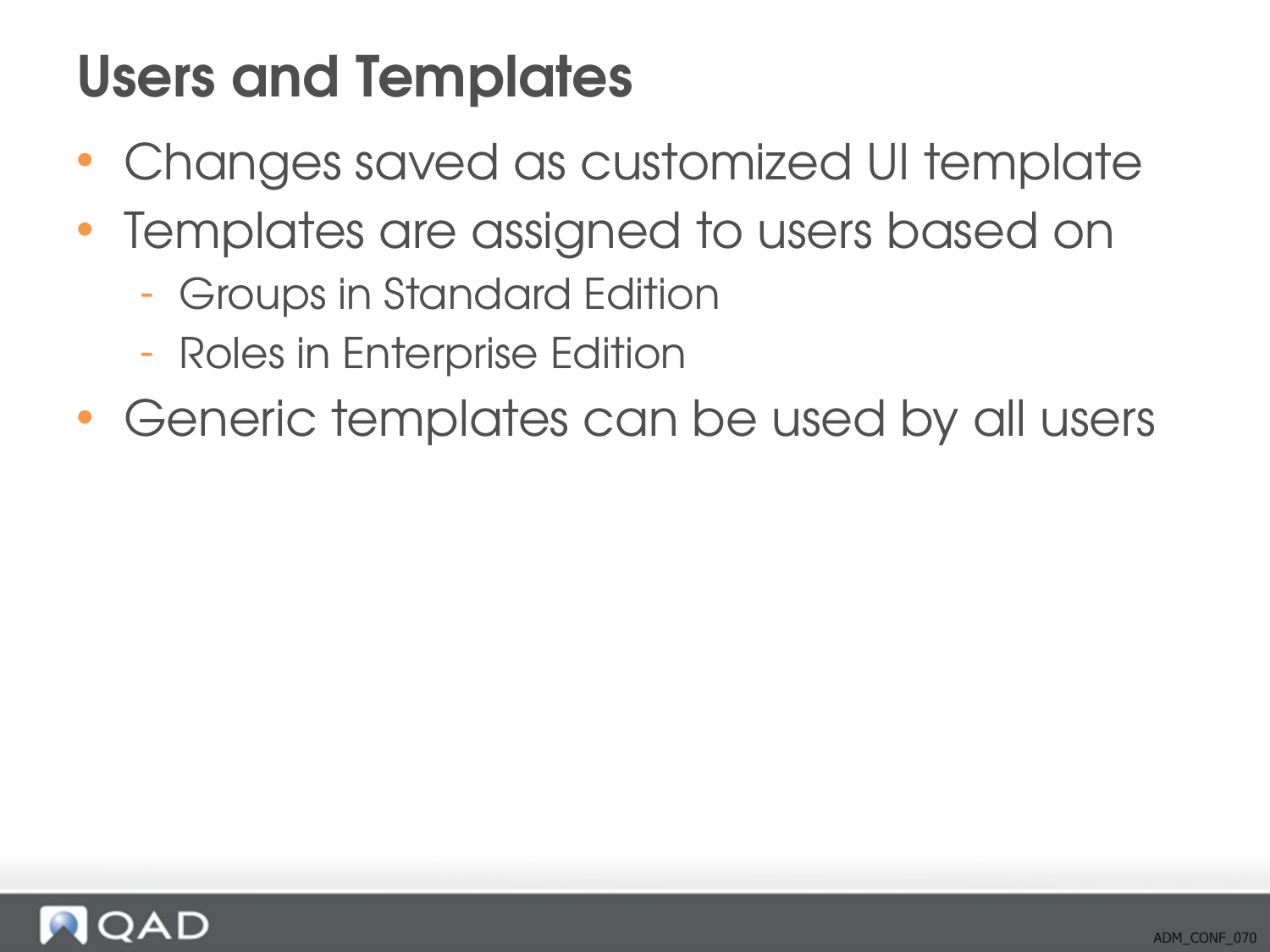

# Users and Templates
Changes saved as customized UI template
Templates are assigned to users based on
Groups in Standard Edition
Roles in Enterprise Edition
Generic templates can be used by all users

ADM_CONF_070